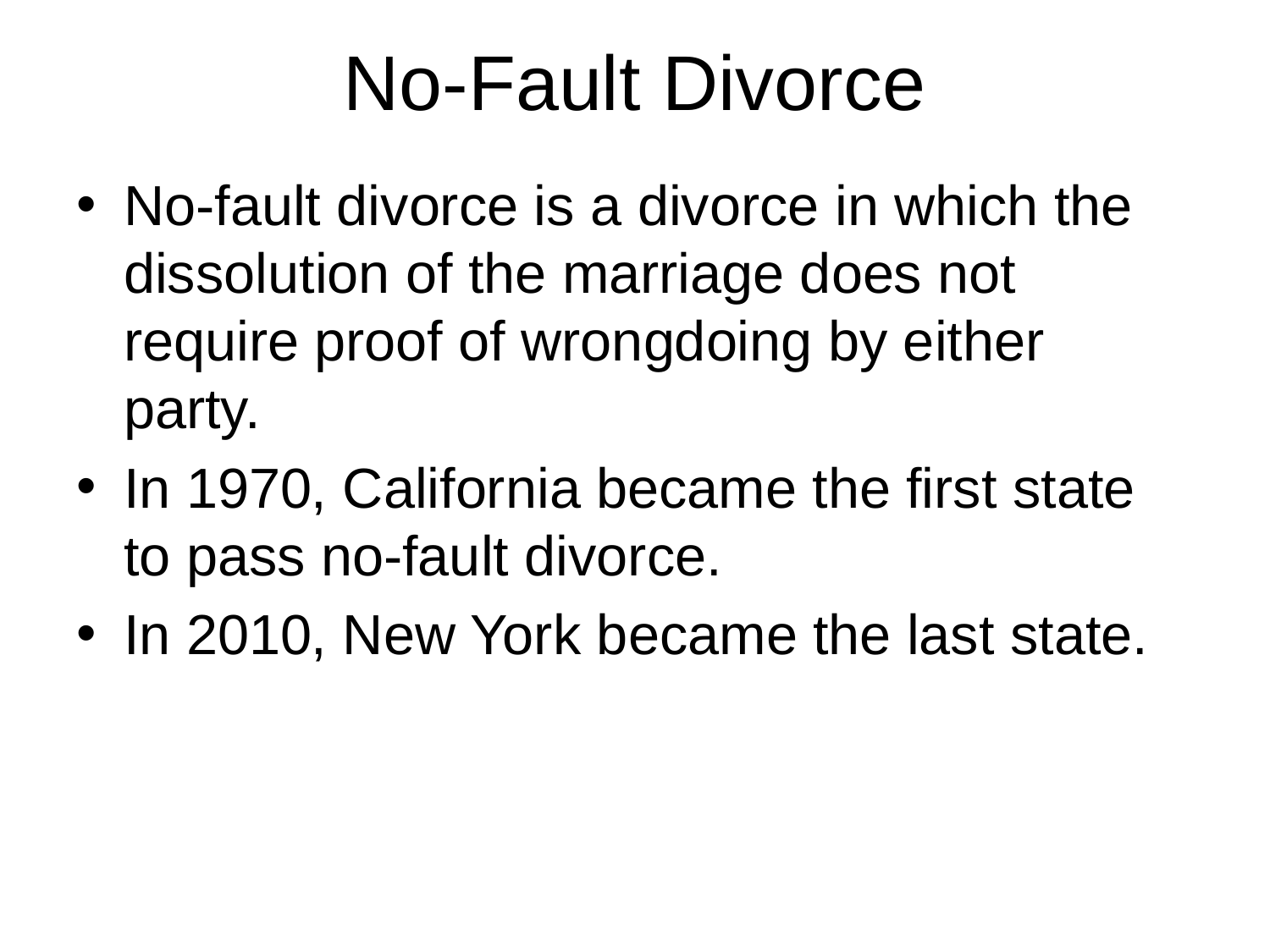

# No-Fault Divorce
No-fault divorce is a divorce in which the dissolution of the marriage does not require proof of wrongdoing by either party.
In 1970, California became the first state to pass no-fault divorce.
In 2010, New York became the last state.